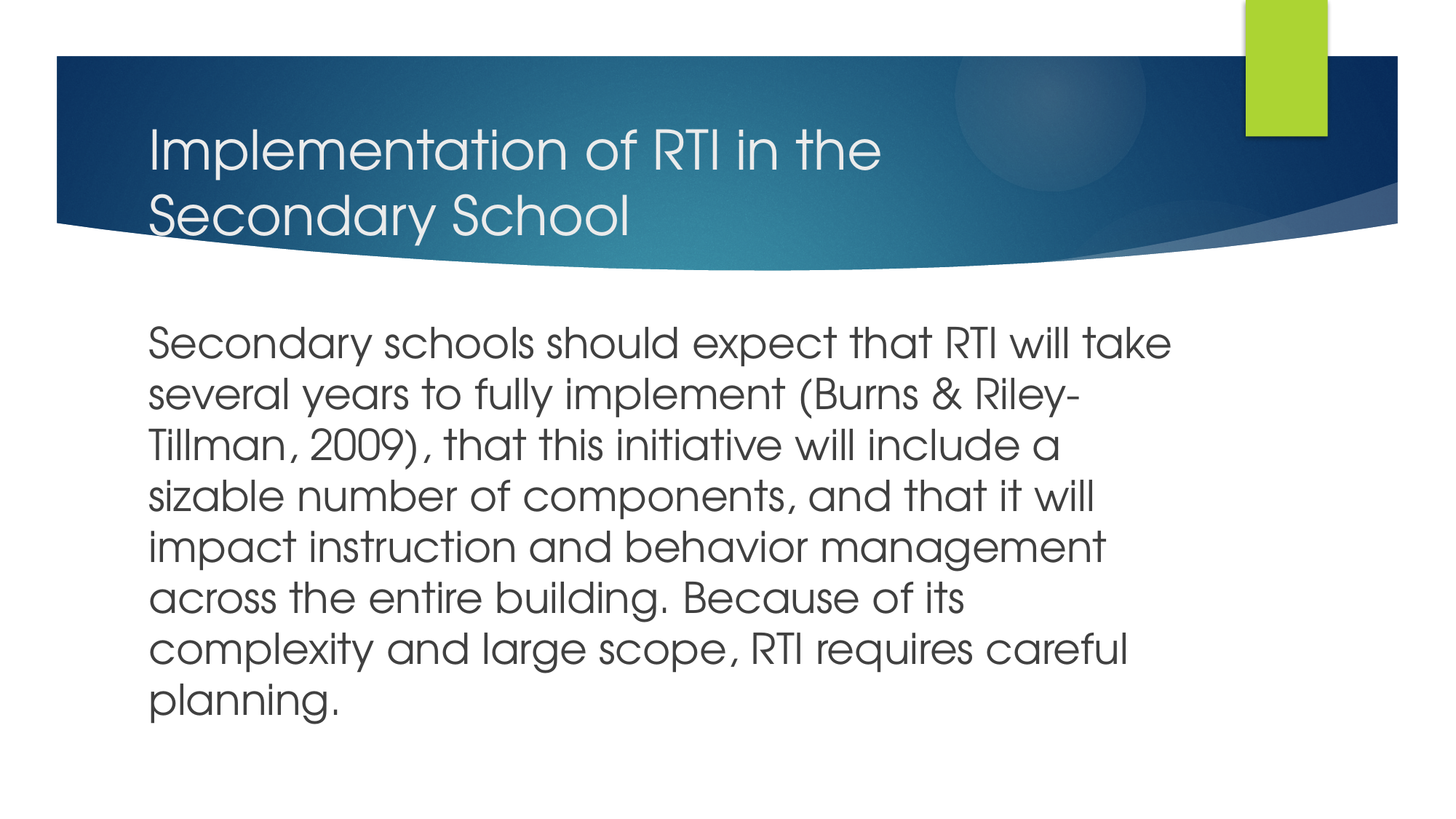

# Implementation of RTI in the Secondary School
Secondary schools should expect that RTI will take several years to fully implement (Burns & Riley-Tillman, 2009), that this initiative will include a sizable number of components, and that it will impact instruction and behavior management across the entire building. Because of its complexity and large scope, RTI requires careful planning.